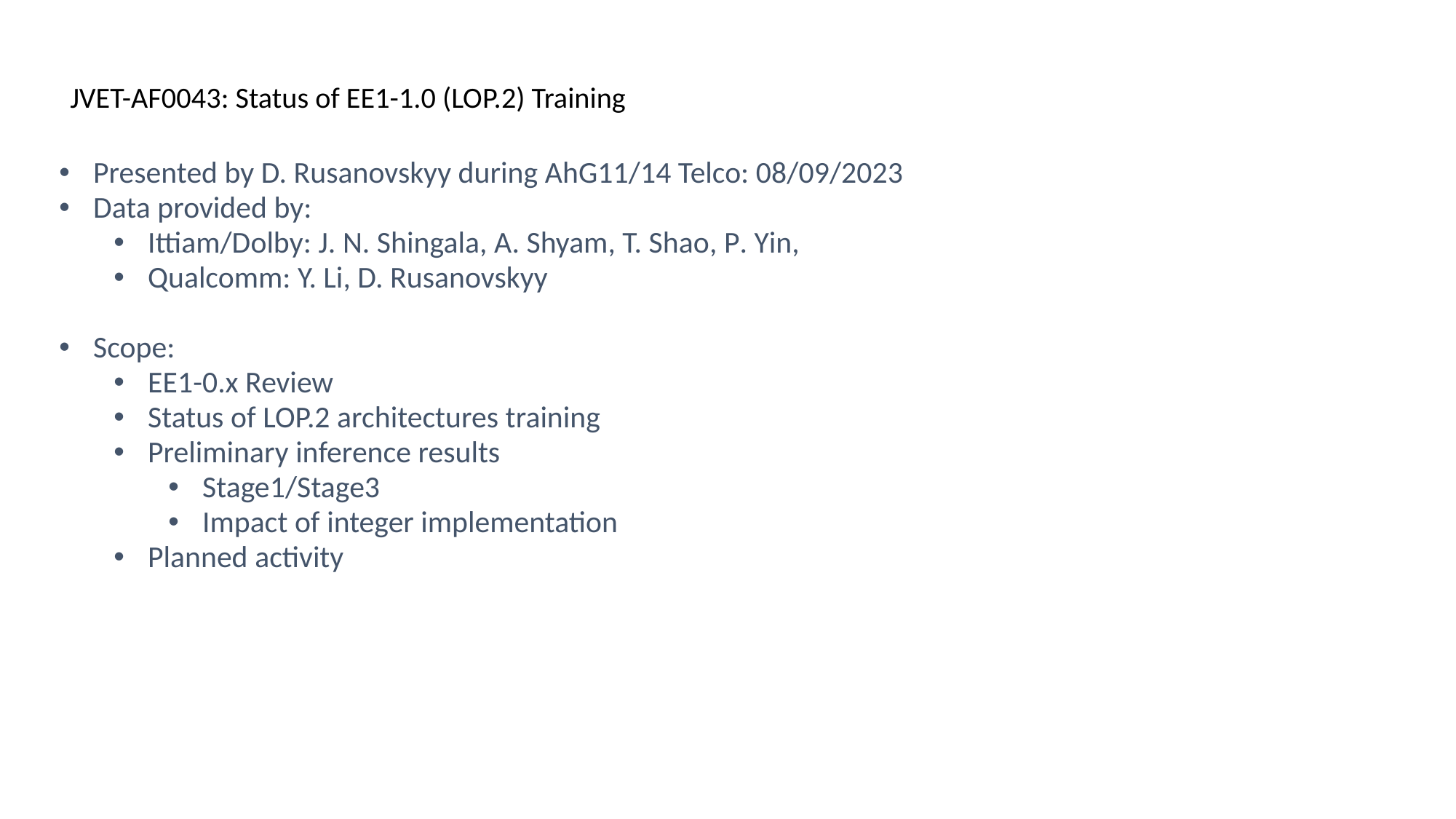

# JVET-AF0043: Status of EE1-1.0 (LOP.2) Training
Presented by D. Rusanovskyy during AhG11/14 Telco: 08/09/2023
Data provided by:
Ittiam/Dolby: J. N. Shingala, A. Shyam, T. Shao, P. Yin,
Qualcomm: Y. Li, D. Rusanovskyy

Scope:
EE1-0.x Review
Status of LOP.2 architectures training
Preliminary inference results
Stage1/Stage3
Impact of integer implementation
Planned activity